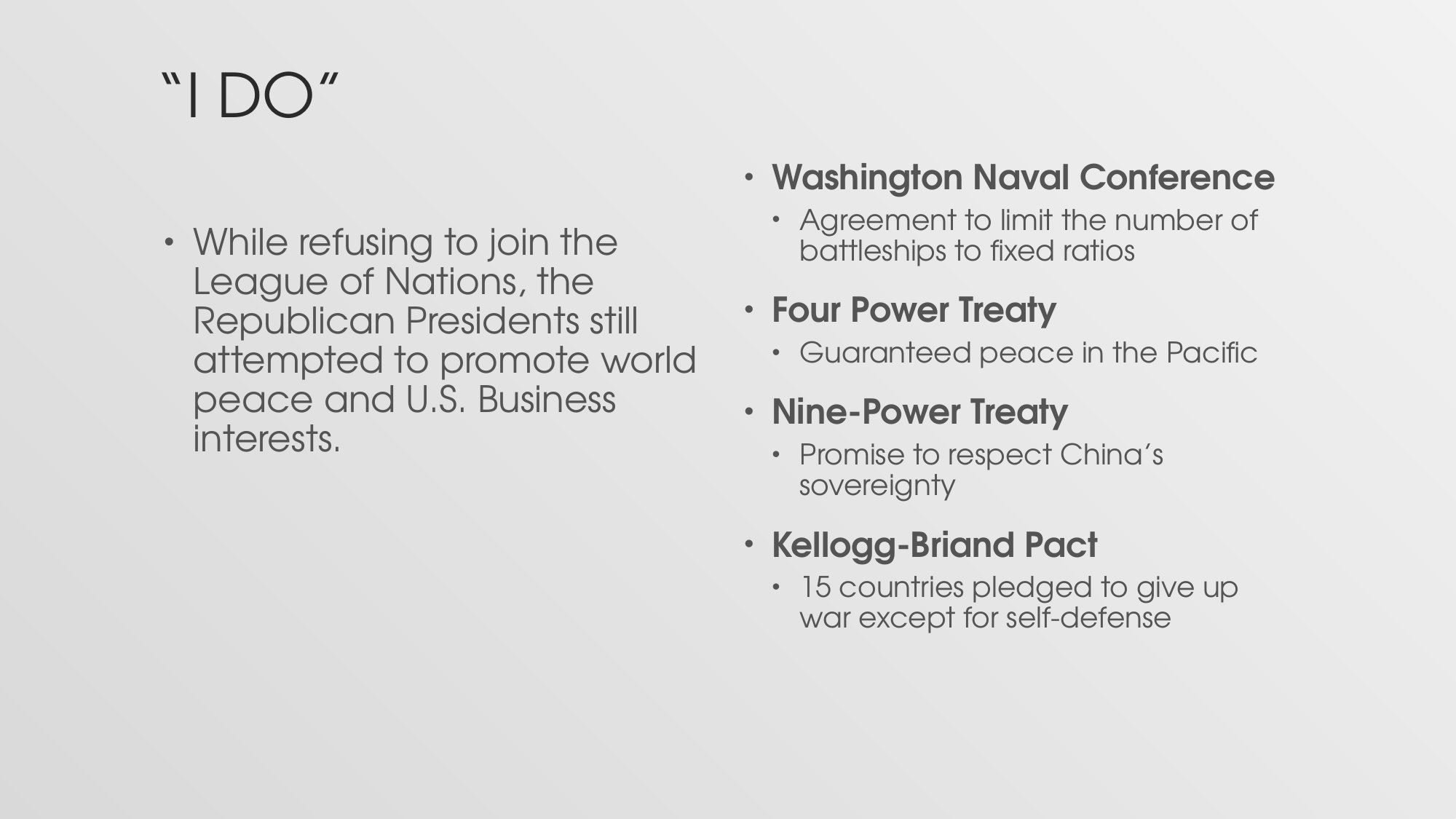

# “I DO”
Washington Naval Conference
Agreement to limit the number of battleships to fixed ratios
Four Power Treaty
Guaranteed peace in the Pacific
Nine-Power Treaty
Promise to respect China’s sovereignty
Kellogg-Briand Pact
15 countries pledged to give up war except for self-defense
While refusing to join the League of Nations, the Republican Presidents still attempted to promote world peace and U.S. Business interests.